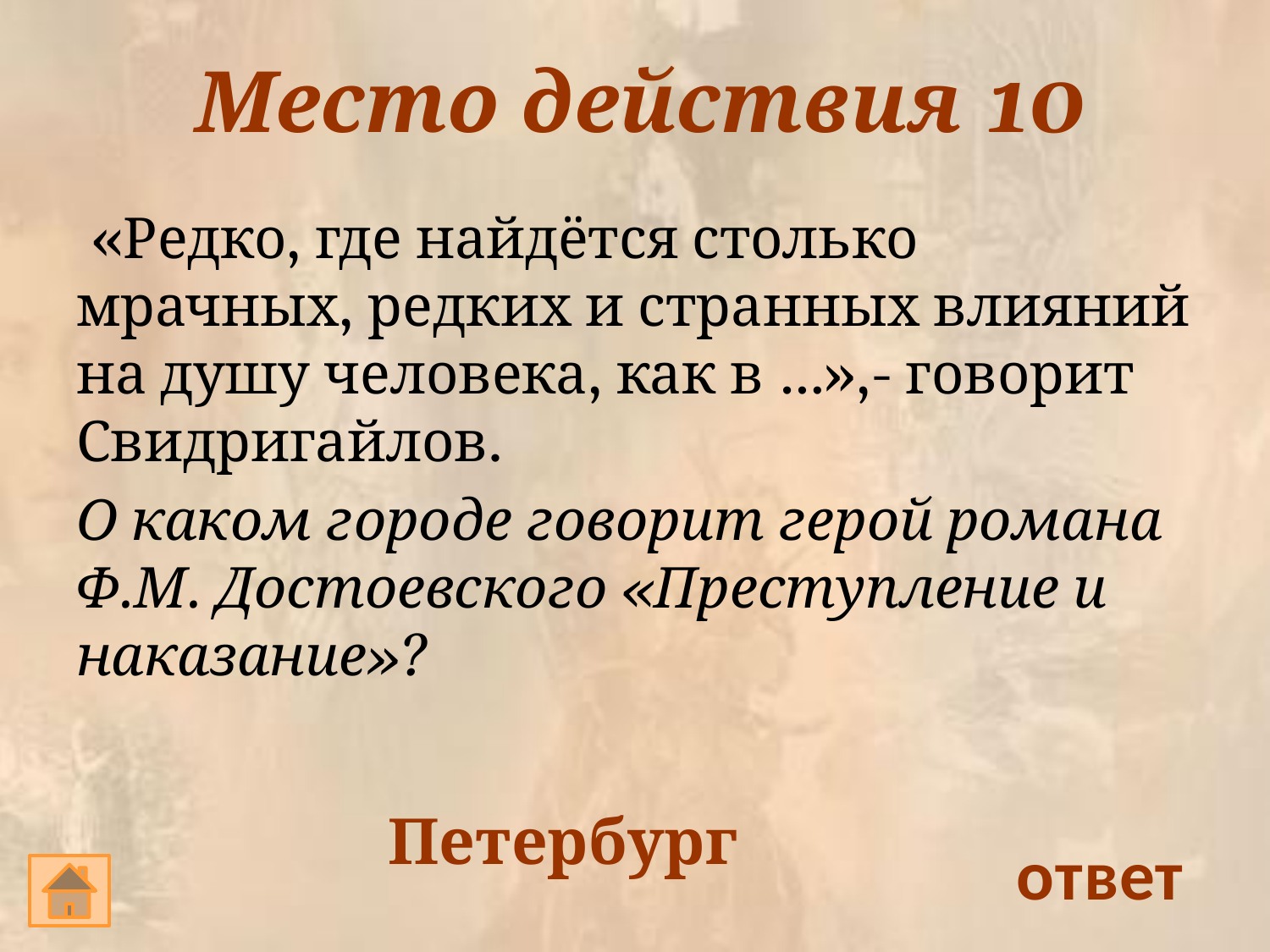

# Место действия 10
 «Редко, где найдётся столько мрачных, редких и странных влияний на душу человека, как в …»,- говорит  Свидригайлов.
О каком городе говорит герой романа Ф.М. Достоевского «Преступление и наказание»?

Петербург
ответ